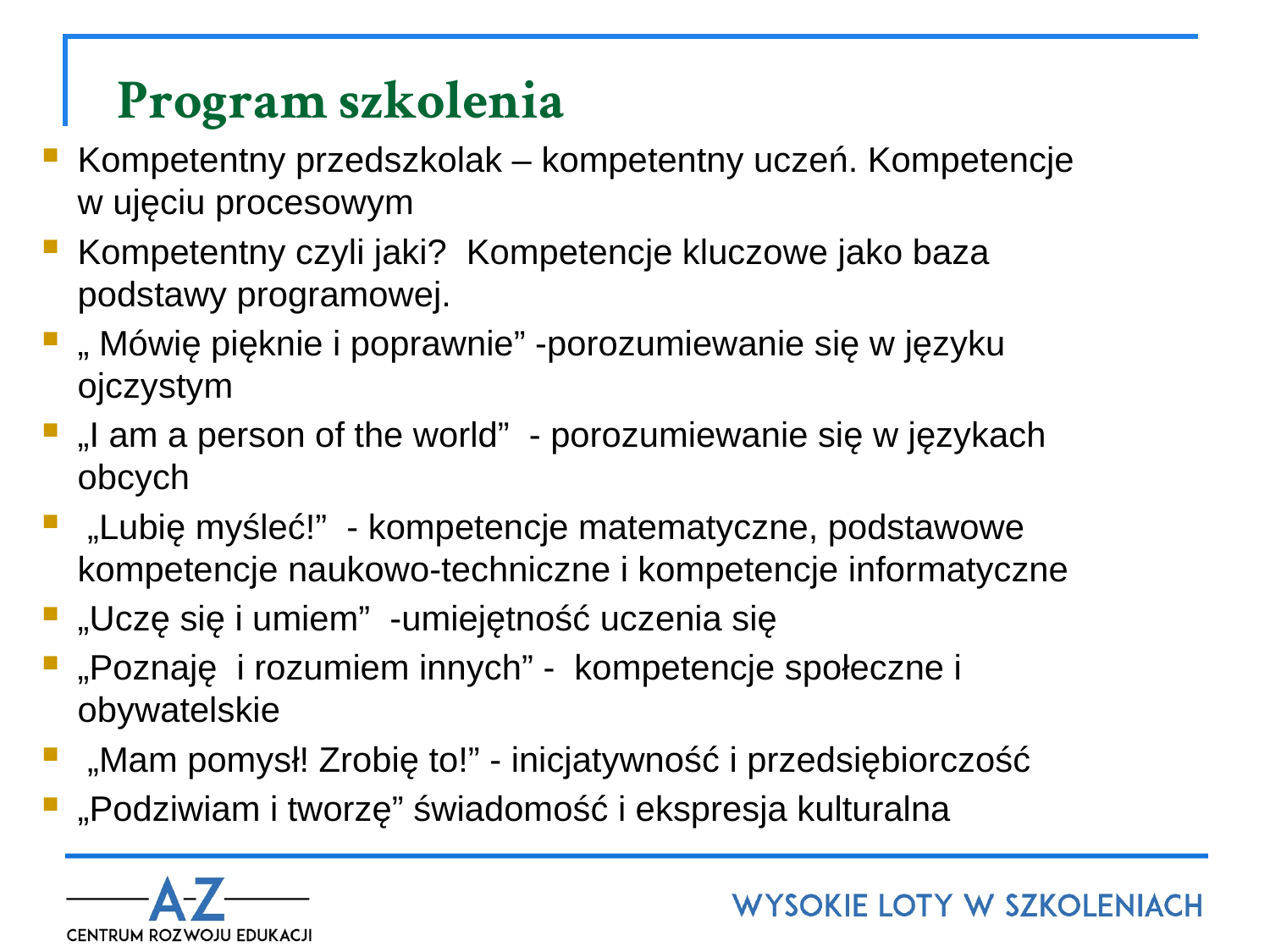

# Program szkolenia

Kompetentny przedszkolak – kompetentny uczeń. Kompetencje w ujęciu procesowym
Kompetentny czyli jaki?  Kompetencje kluczowe jako baza podstawy programowej.
„ Mówię pięknie i poprawnie” -porozumiewanie się w języku ojczystym
„I am a person of the world”  - porozumiewanie się w językach obcych
 „Lubię myśleć!”  - kompetencje matematyczne, podstawowe kompetencje naukowo-techniczne i kompetencje informatyczne
„Uczę się i umiem”  -umiejętność uczenia się
„Poznaję  i rozumiem innych” -  kompetencje społeczne i obywatelskie
 „Mam pomysł! Zrobię to!” - inicjatywność i przedsiębiorczość
„Podziwiam i tworzę” świadomość i ekspresja kulturalna